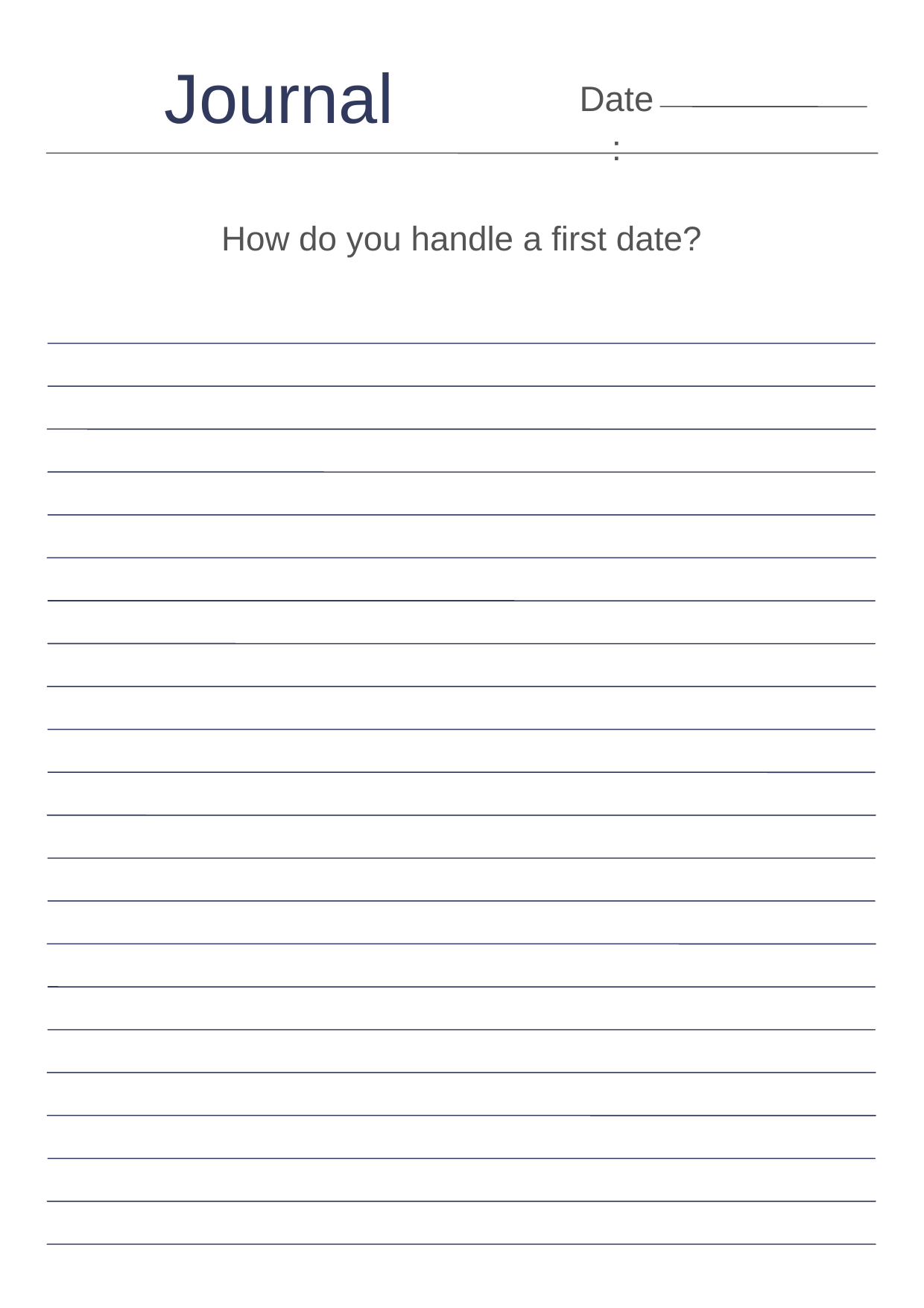

Journal
Date:

How do you handle a first date?